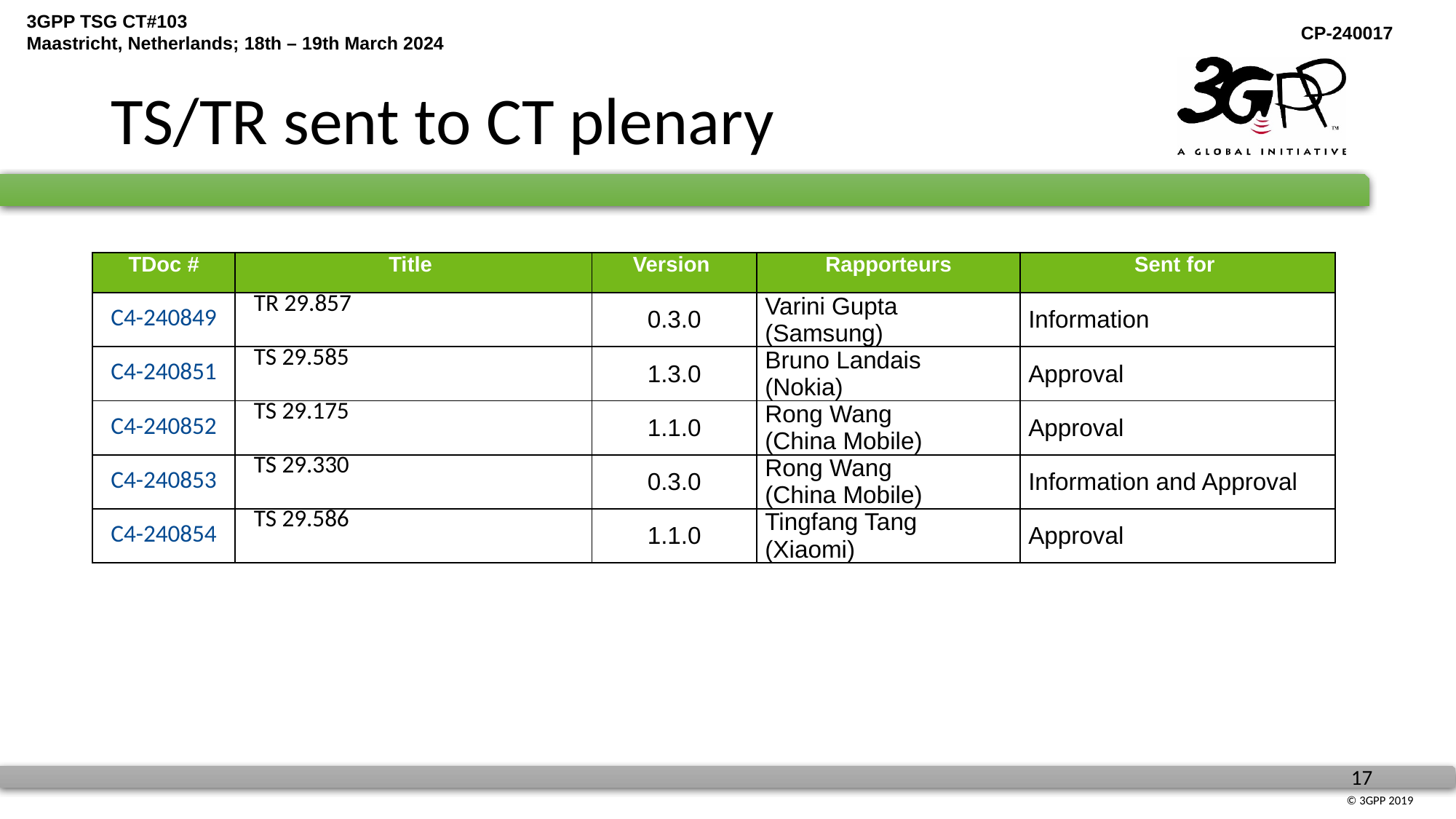

# TS/TR sent to CT plenary
| TDoc # | Title | Version | Rapporteurs | Sent for |
| --- | --- | --- | --- | --- |
| C4-240849 | TR 29.857 | 0.3.0 | Varini Gupta (Samsung) | Information |
| C4-240851 | TS 29.585 | 1.3.0 | Bruno Landais (Nokia) | Approval |
| C4-240852 | TS 29.175 | 1.1.0 | Rong Wang (China Mobile) | Approval |
| C4-240853 | TS 29.330 | 0.3.0 | Rong Wang (China Mobile) | Information and Approval |
| C4-240854 | TS 29.586 | 1.1.0 | Tingfang Tang (Xiaomi) | Approval |